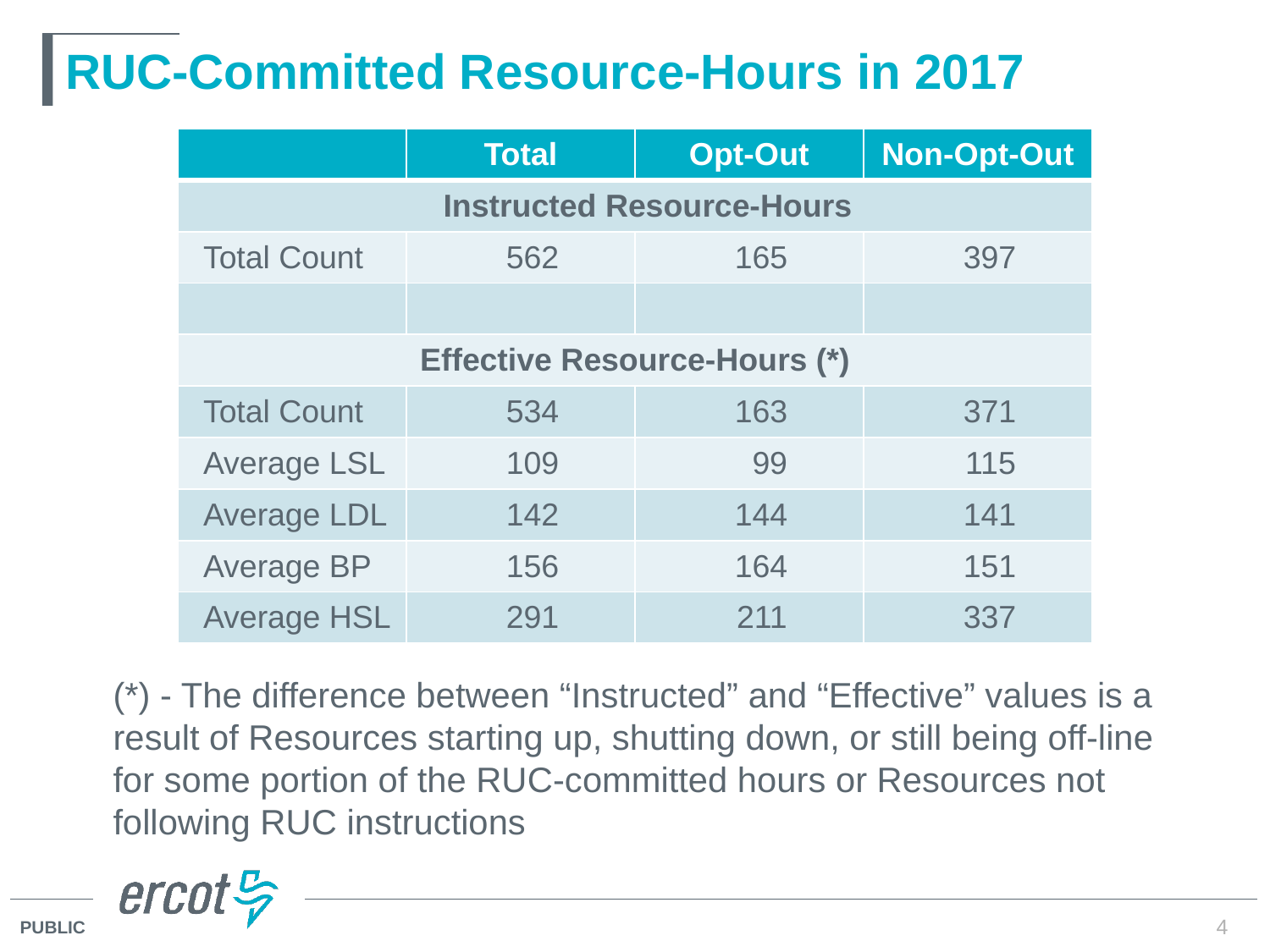

# RUC-Committed Resource-Hours in 2017
|  | Total | Opt-Out | Non-Opt-Out |
| --- | --- | --- | --- |
| Instructed Resource-Hours |  |  |  |
| Total Count | 562 | 165 | 397 |
|  |  |  |  |
| Effective Resource-Hours (\*) |  |  |  |
| Total Count | 534 | 163 | 371 |
| Average LSL | 109 | 99 | 115 |
| Average LDL | 142 | 144 | 141 |
| Average BP | 156 | 164 | 151 |
| Average HSL | 291 | 211 | 337 |
(*) - The difference between “Instructed” and “Effective” values is a result of Resources starting up, shutting down, or still being off-line for some portion of the RUC-committed hours or Resources not following RUC instructions
4